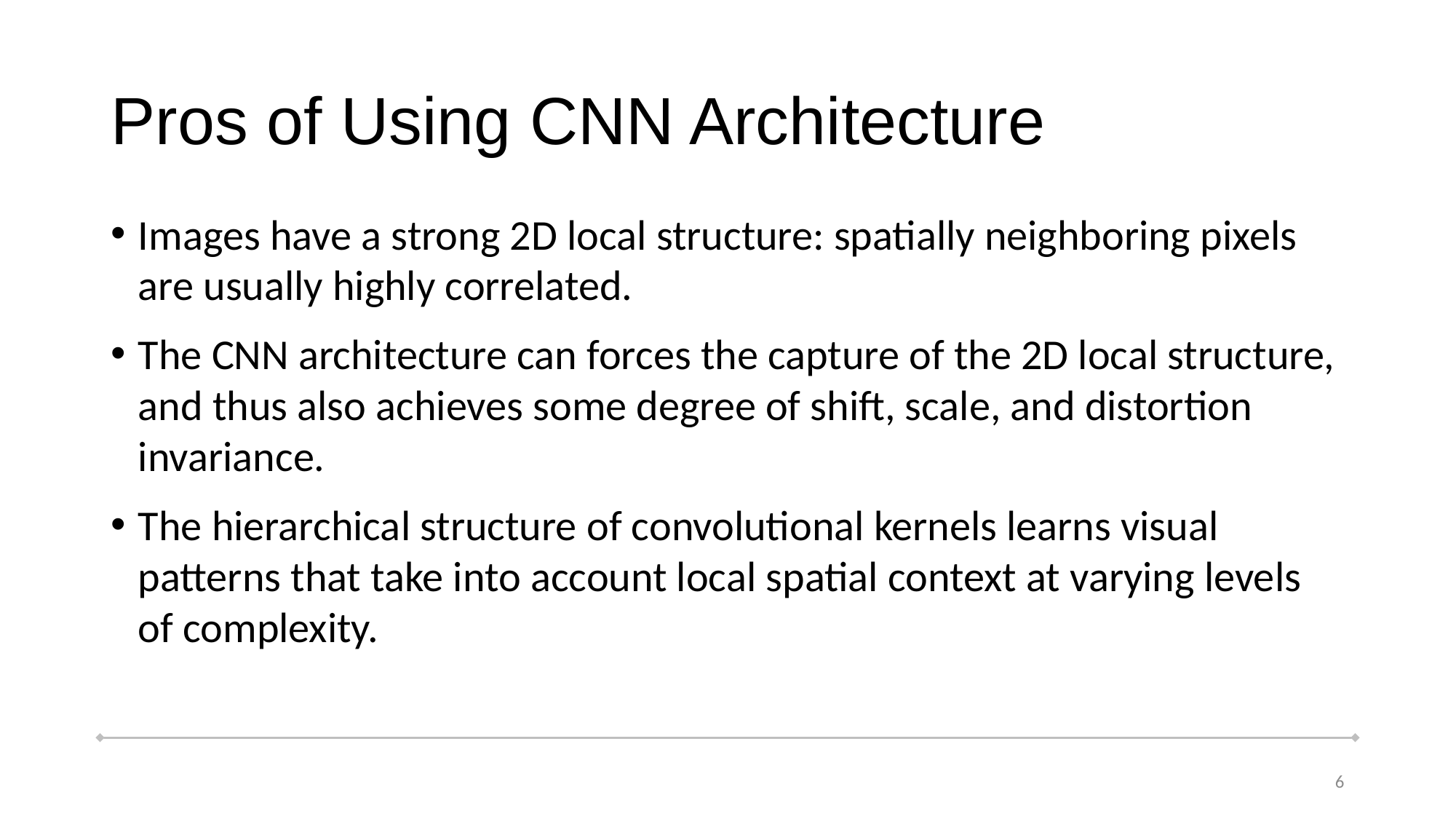

# Pros of Using CNN Architecture
Images have a strong 2D local structure: spatially neighboring pixels are usually highly correlated.
The CNN architecture can forces the capture of the 2D local structure, and thus also achieves some degree of shift, scale, and distortion invariance.
The hierarchical structure of convolutional kernels learns visual patterns that take into account local spatial context at varying levels of complexity.
6